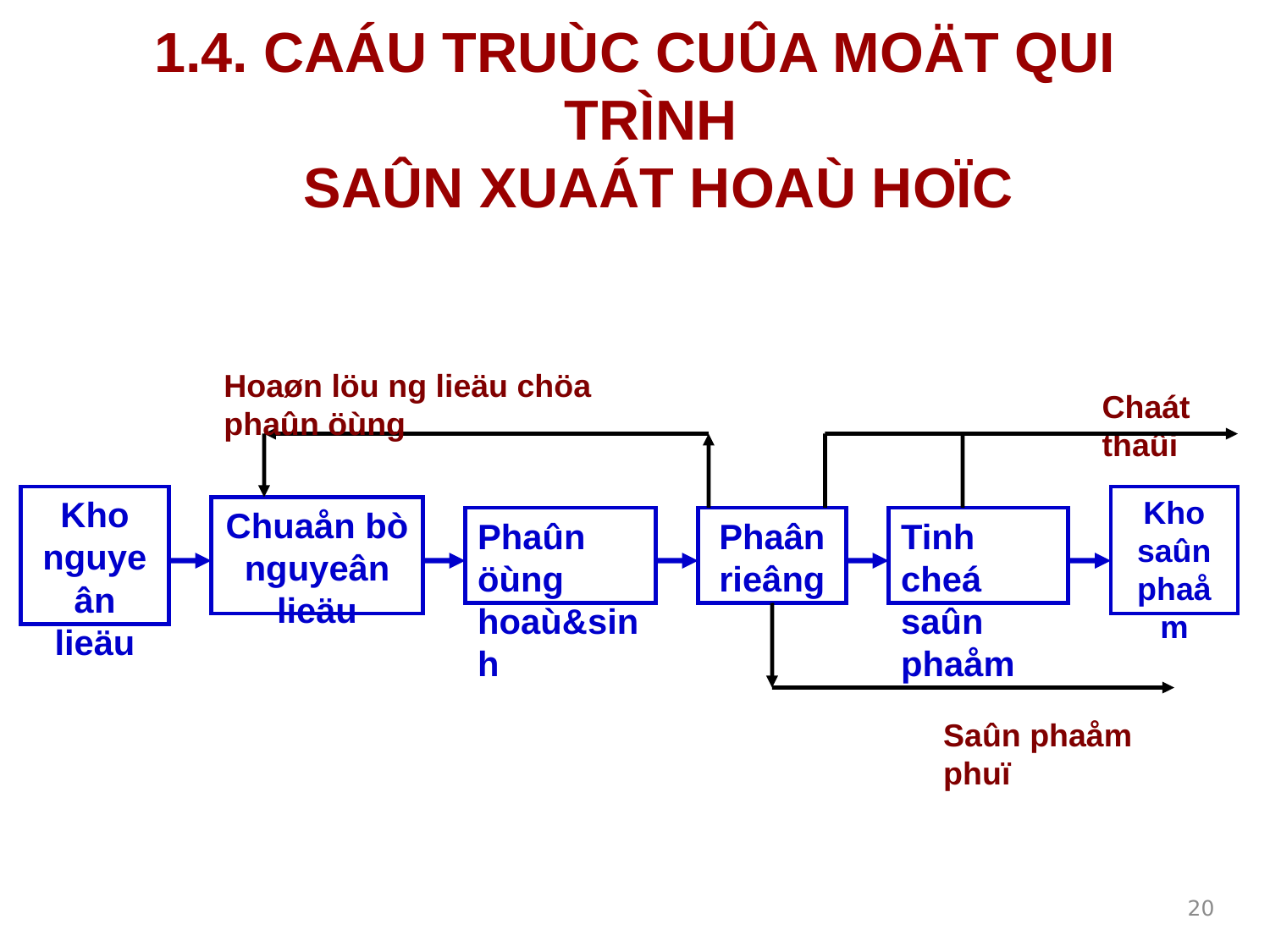

# 1.4. CAÁU TRUÙC CUÛA MOÄT QUI TRÌNH SAÛN XUAÁT HOAÙ HOÏC
Hoaøn löu ng lieäu chöa phaûn öùng
Chaát thaûi

Kho nguyeân lieäu
Kho saûn phaåm
Chuaån bò nguyeân lieäu
Phaûn öùng hoaù&sinh
Phaân rieâng
Tinh cheá saûn phaåm

Saûn phaåm phuï
20